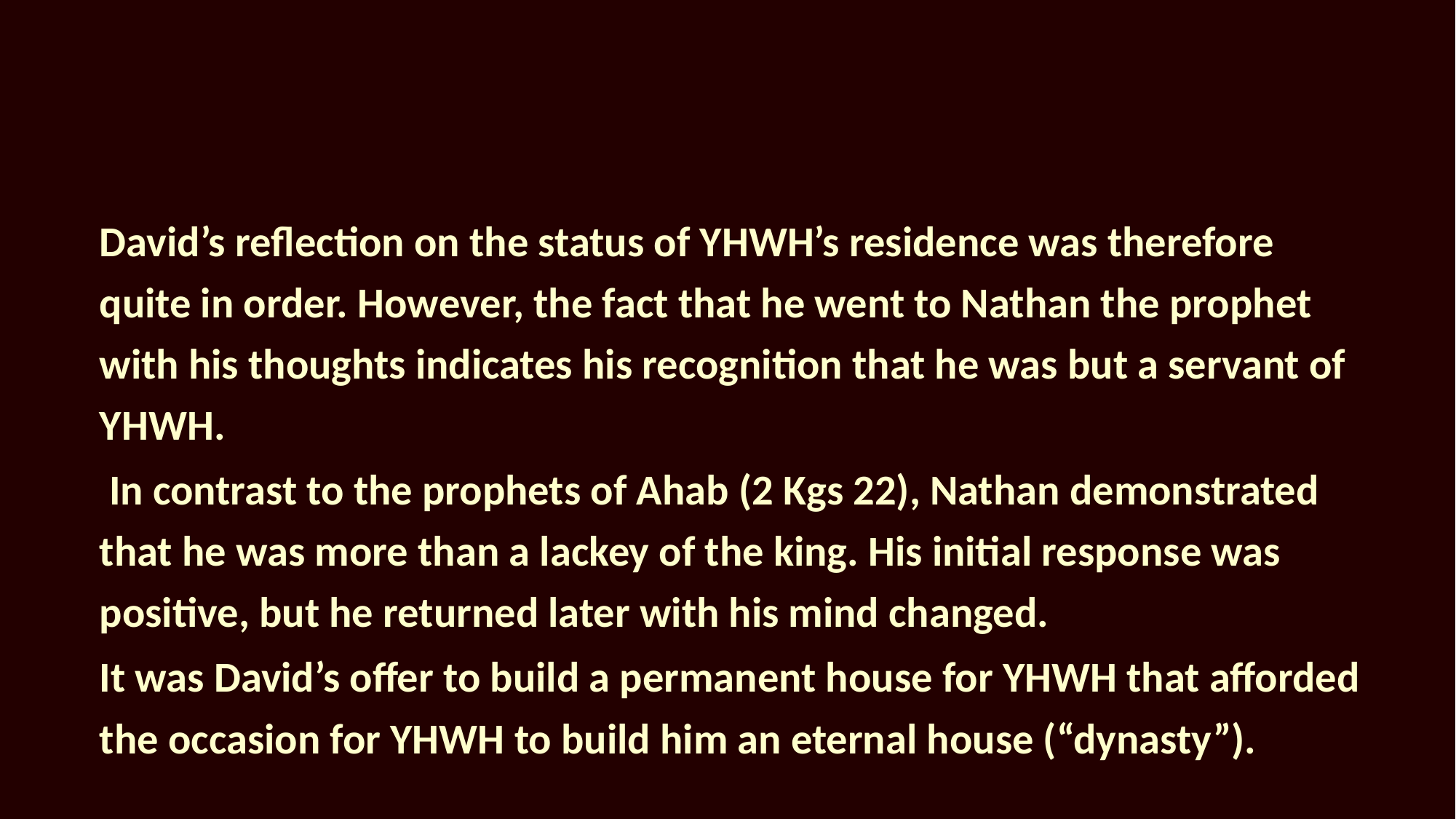

David’s reflection on the status of YHWH’s residence was therefore quite in order. However, the fact that he went to Nathan the prophet with his thoughts indicates his recognition that he was but a servant of YHWH.
 In contrast to the prophets of Ahab (2 Kgs 22), Nathan demonstrated that he was more than a lackey of the king. His initial response was positive, but he returned later with his mind changed.
It was David’s offer to build a permanent house for YHWH that afforded the occasion for YHWH to build him an eternal house (“dynasty”).